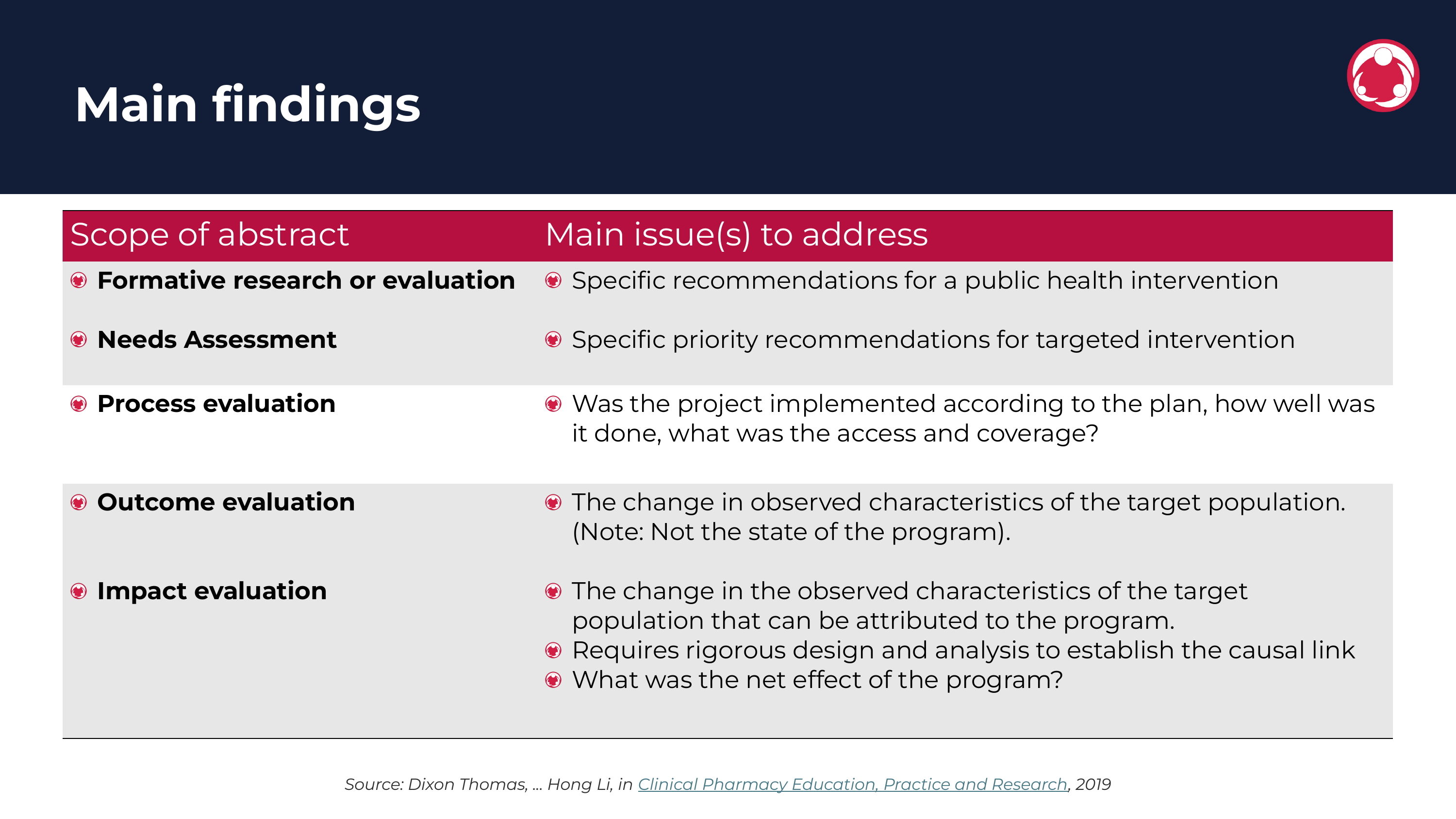

Main findings
| Scope of abstract | Main issue(s) to address |
| --- | --- |
| Formative research or evaluation Needs Assessment | Specific recommendations for a public health intervention Specific priority recommendations for targeted intervention |
| Process evaluation | Was the project implemented according to the plan, how well was it done, what was the access and coverage? |
| Outcome evaluation Impact evaluation | The change in observed characteristics of the target population. (Note: Not the state of the program). The change in the observed characteristics of the target population that can be attributed to the program. Requires rigorous design and analysis to establish the causal link What was the net effect of the program? |
Source: Dixon Thomas, ... Hong Li, in Clinical Pharmacy Education, Practice and Research, 2019